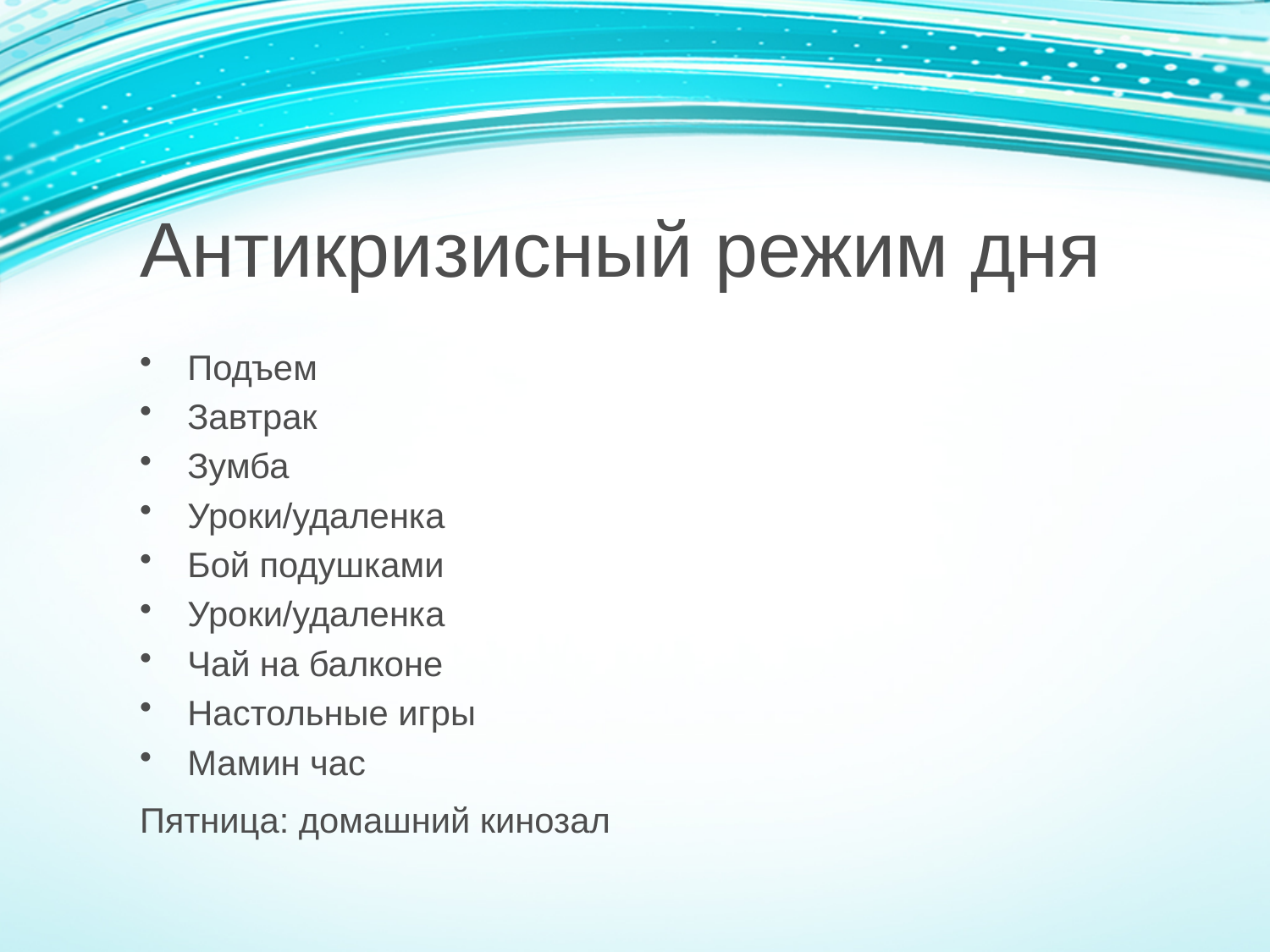

# Антикризисный режим дня
Подъем
Завтрак
Зумба
Уроки/удаленка
Бой подушками
Уроки/удаленка
Чай на балконе
Настольные игры
Мамин час
Пятница: домашний кинозал